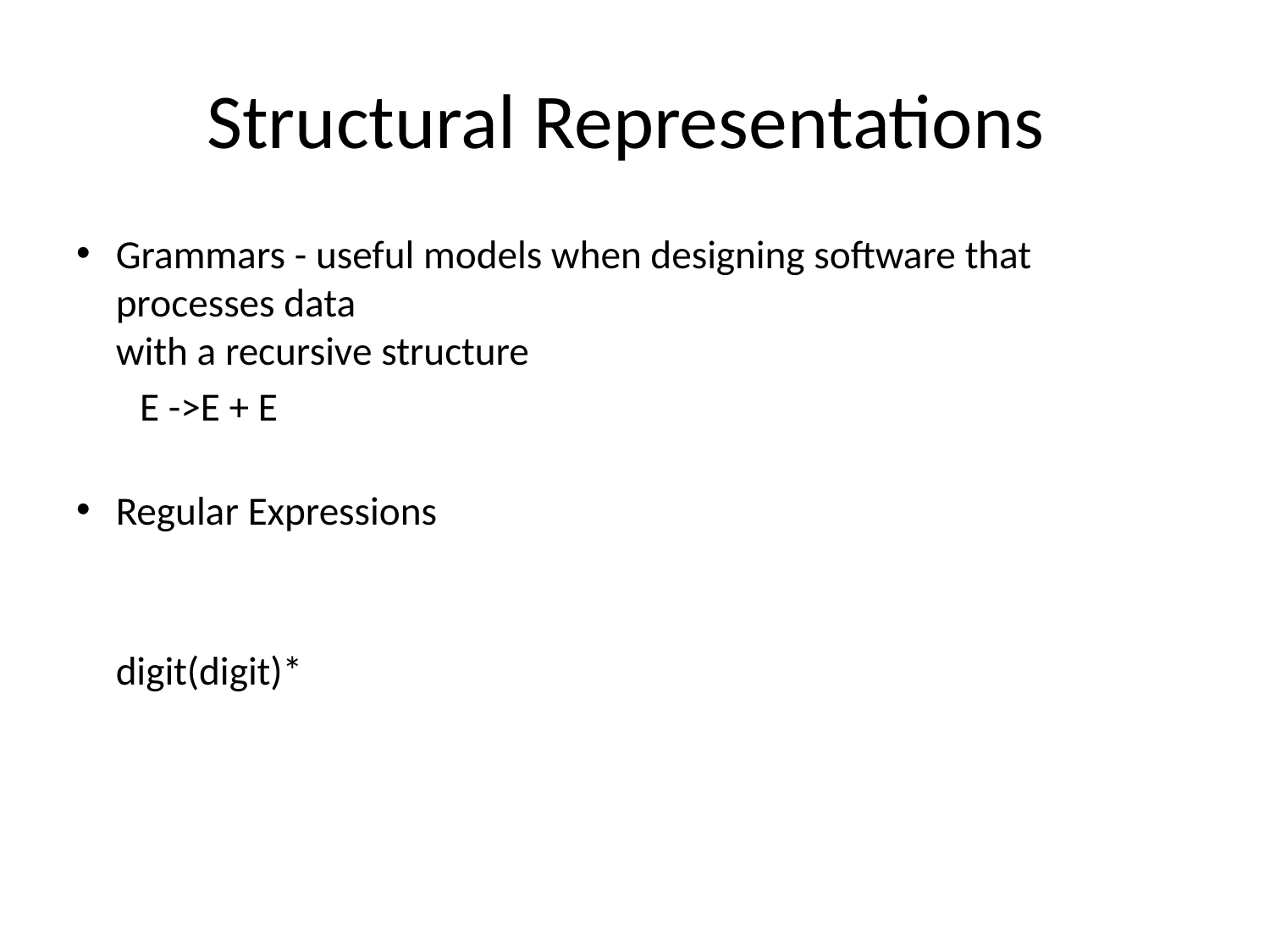

# Structural Representations
Grammars - useful models when designing software that processes data
with a recursive structure
       E ->E + E
Regular Expressions

digit(digit)*